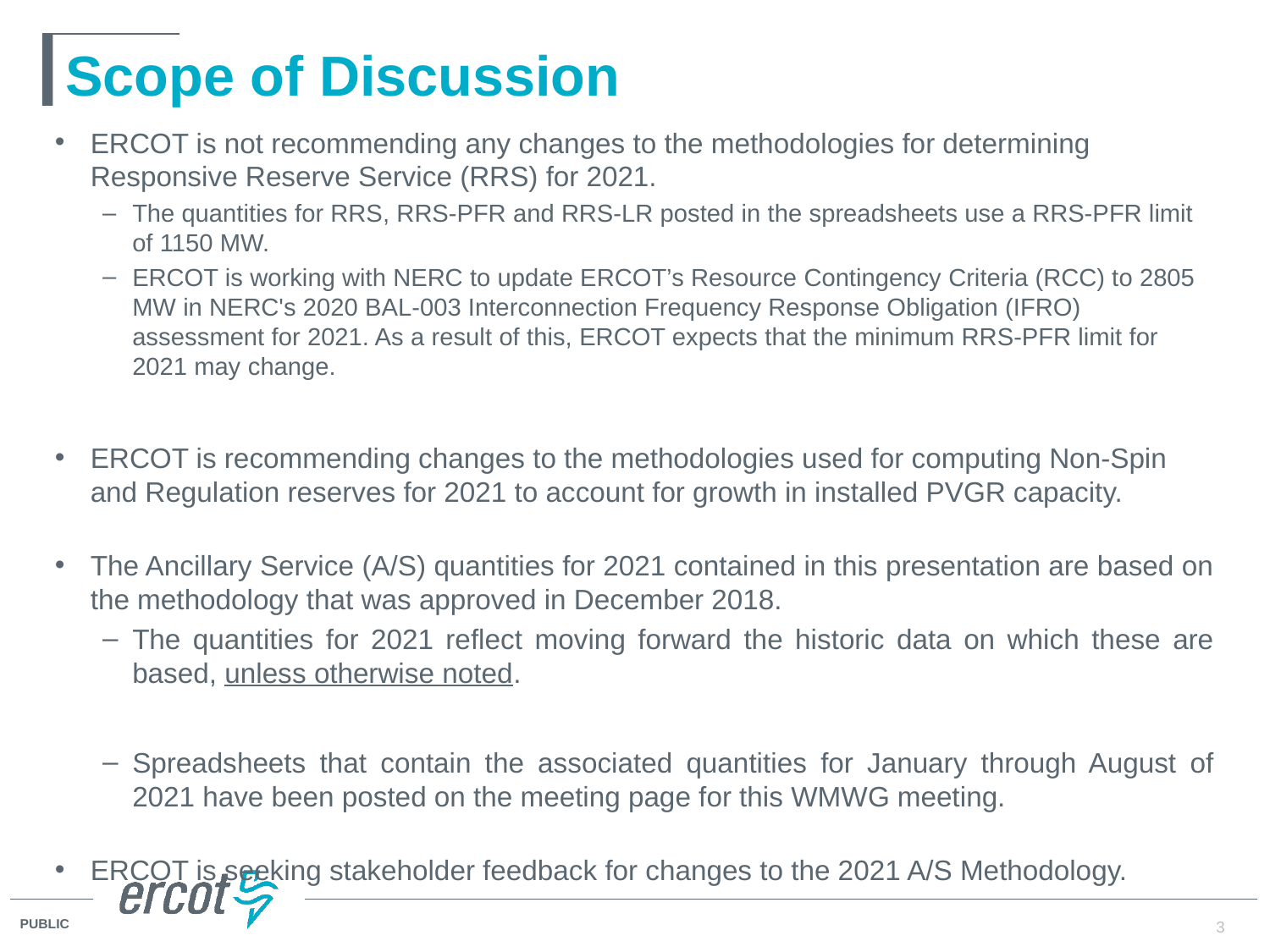

# Scope of Discussion
ERCOT is not recommending any changes to the methodologies for determining Responsive Reserve Service (RRS) for 2021.
The quantities for RRS, RRS-PFR and RRS-LR posted in the spreadsheets use a RRS-PFR limit of 1150 MW.
ERCOT is working with NERC to update ERCOT’s Resource Contingency Criteria (RCC) to 2805 MW in NERC's 2020 BAL-003 Interconnection Frequency Response Obligation (IFRO) assessment for 2021. As a result of this, ERCOT expects that the minimum RRS-PFR limit for 2021 may change.

ERCOT is recommending changes to the methodologies used for computing Non-Spin and Regulation reserves for 2021 to account for growth in installed PVGR capacity.

The Ancillary Service (A/S) quantities for 2021 contained in this presentation are based on the methodology that was approved in December 2018.
The quantities for 2021 reflect moving forward the historic data on which these are based, unless otherwise noted.

Spreadsheets that contain the associated quantities for January through August of 2021 have been posted on the meeting page for this WMWG meeting.

ERCOT is seeking stakeholder feedback for changes to the 2021 A/S Methodology.

3